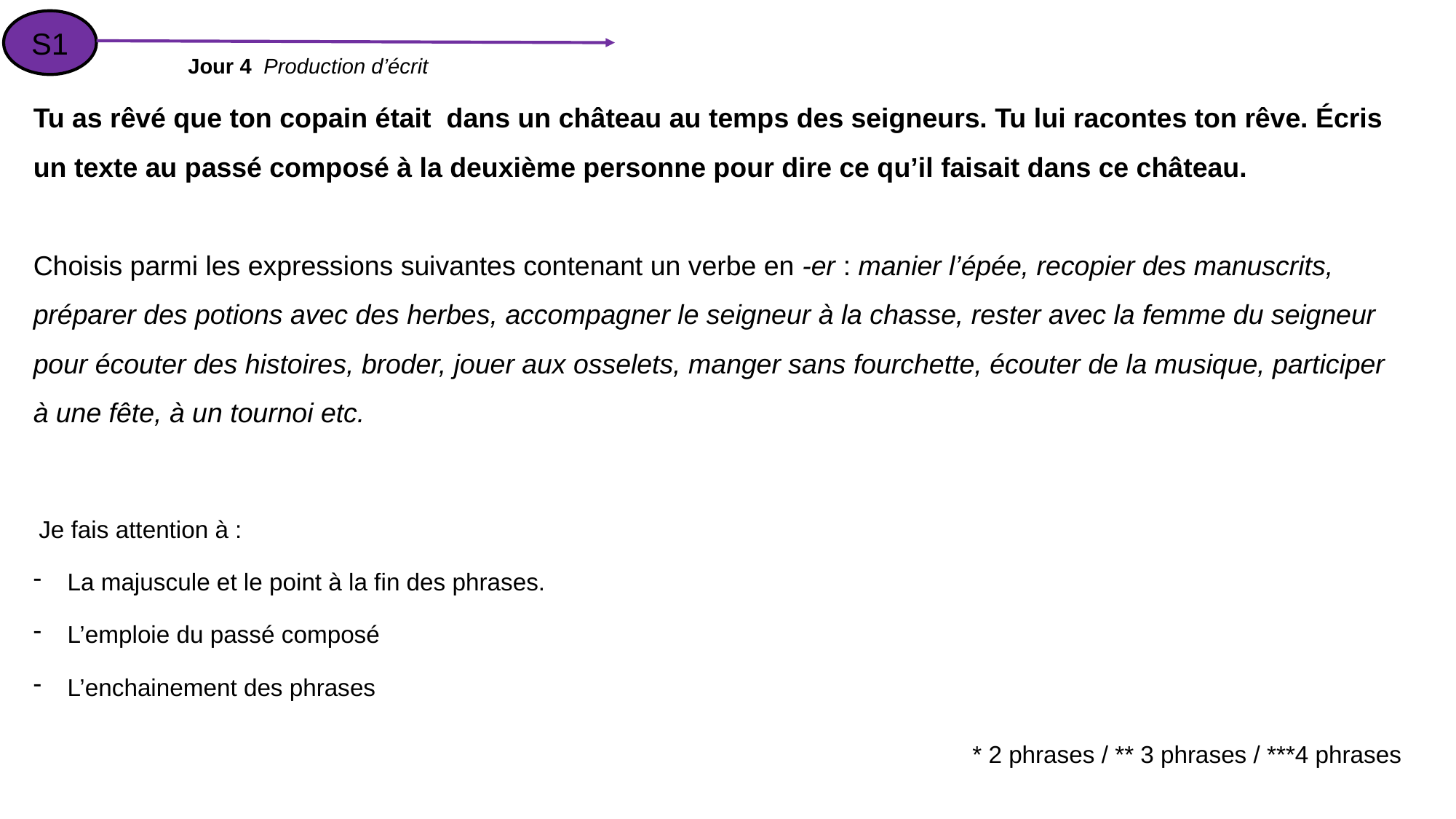

S1
Jour 4  Production d’écrit
Tu as rêvé que ton copain était  dans un château au temps des seigneurs. Tu lui racontes ton rêve. Écris un texte au passé composé à la deuxième personne pour dire ce qu’il faisait dans ce château.

Choisis parmi les expressions suivantes contenant un verbe en -er : manier l’épée, recopier des manuscrits, préparer des potions avec des herbes, accompagner le seigneur à la chasse, rester avec la femme du seigneur pour écouter des histoires, broder, jouer aux osselets, manger sans fourchette, écouter de la musique, participer à une fête, à un tournoi etc.

 Je fais attention à :
La majuscule et le point à la fin des phrases.
L’emploie du passé composé
L’enchainement des phrases
* 2 phrases / ** 3 phrases / ***4 phrases